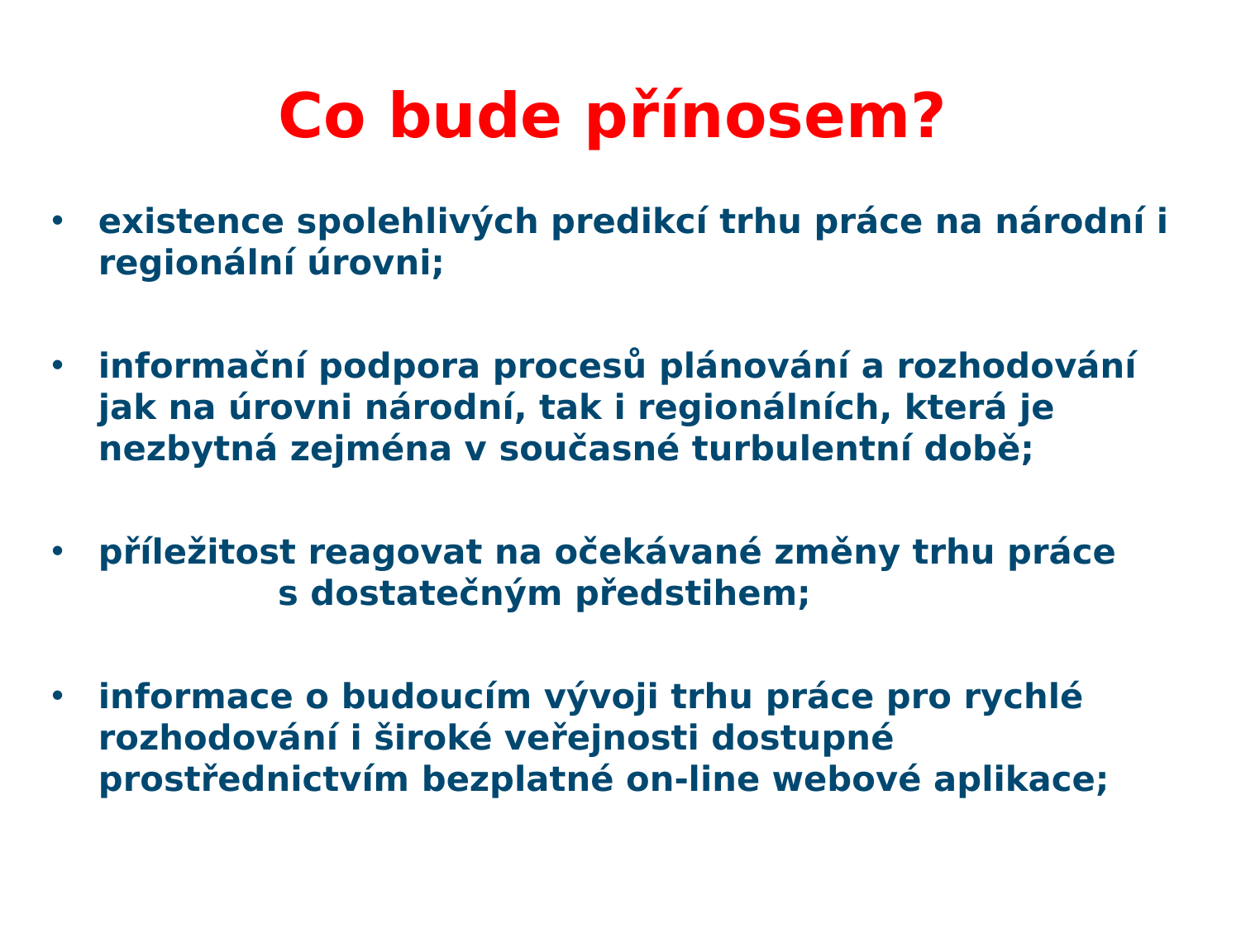

# Co bude přínosem?
existence spolehlivých predikcí trhu práce na národní i regionální úrovni;

informační podpora procesů plánování a rozhodování jak na úrovni národní, tak i regionálních, která je nezbytná zejména v současné turbulentní době;

příležitost reagovat na očekávané změny trhu práce                    s dostatečným předstihem;

informace o budoucím vývoji trhu práce pro rychlé rozhodování i široké veřejnosti dostupné prostřednictvím bezplatné on-line webové aplikace;